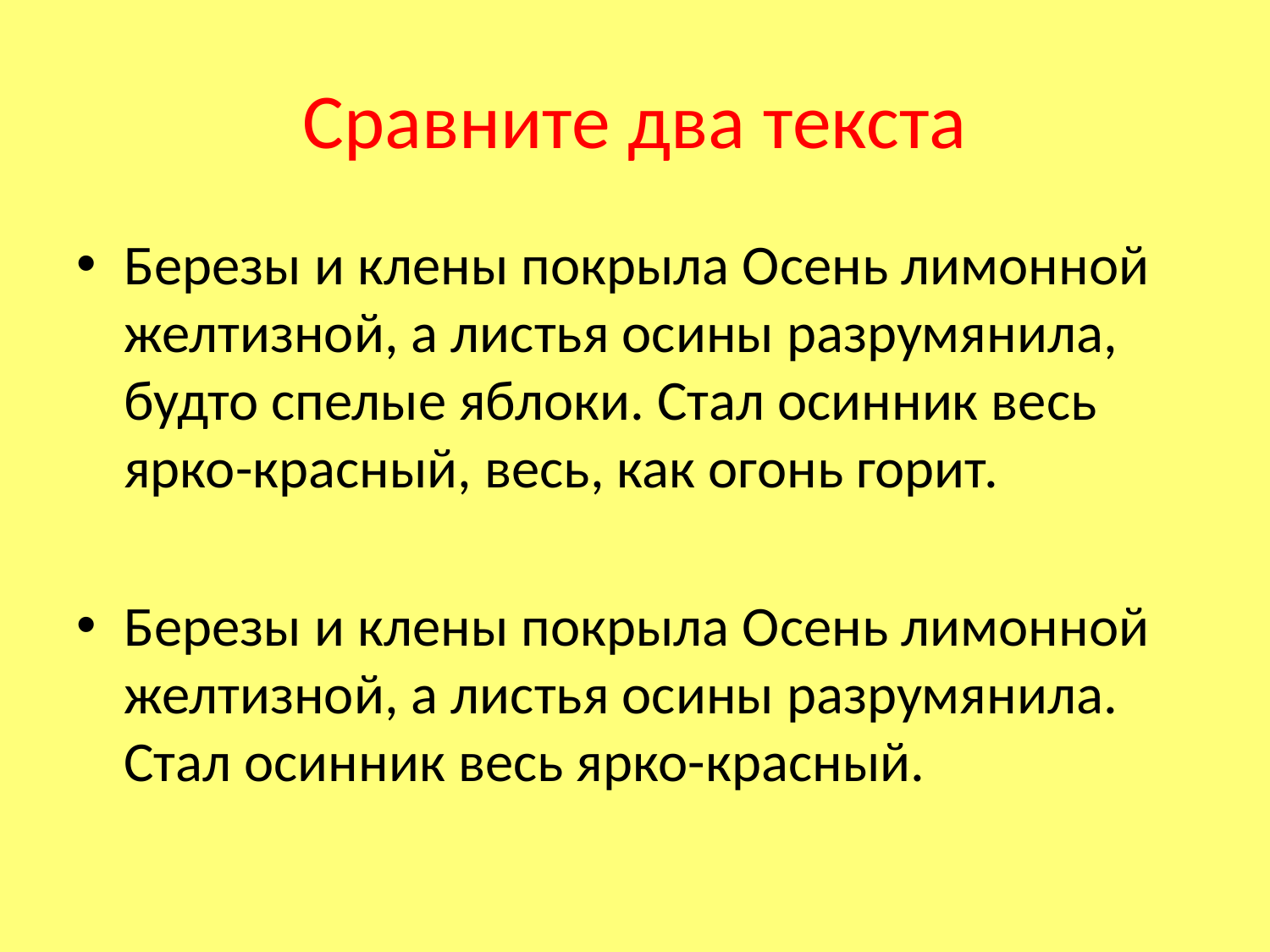

# Сравните два текста
Березы и клены покрыла Осень лимонной желтизной, а листья осины разрумянила, будто спелые яблоки. Стал осинник весь ярко-красный, весь, как огонь горит.

Березы и клены покрыла Осень лимонной желтизной, а листья осины разрумянила. Стал осинник весь ярко-красный.